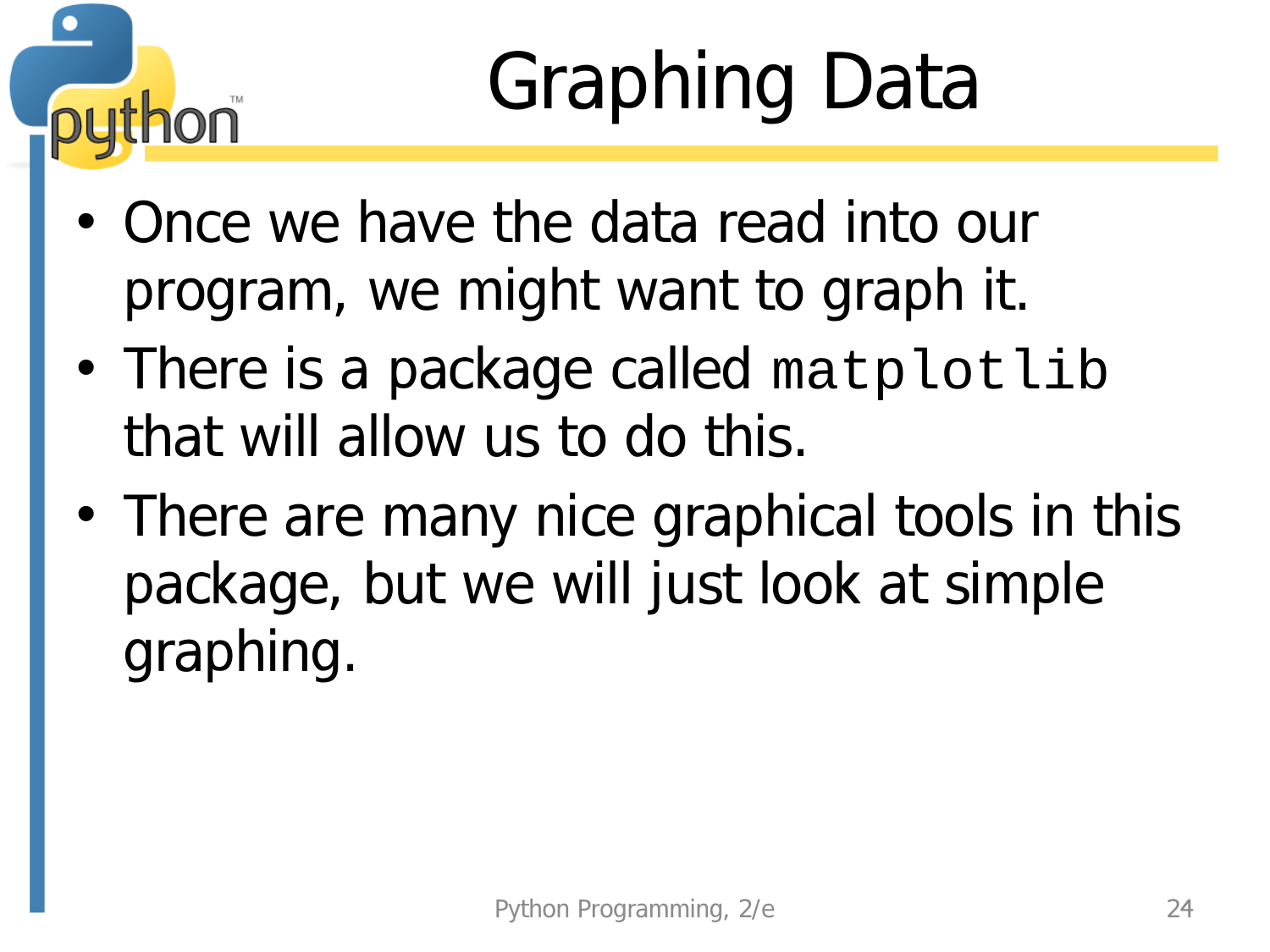

# Graphing Data
Once we have the data read into our program, we might want to graph it.
There is a package called matplotlib that will allow us to do this.
There are many nice graphical tools in this package, but we will just look at simple graphing.

Python Programming, 2/e
24